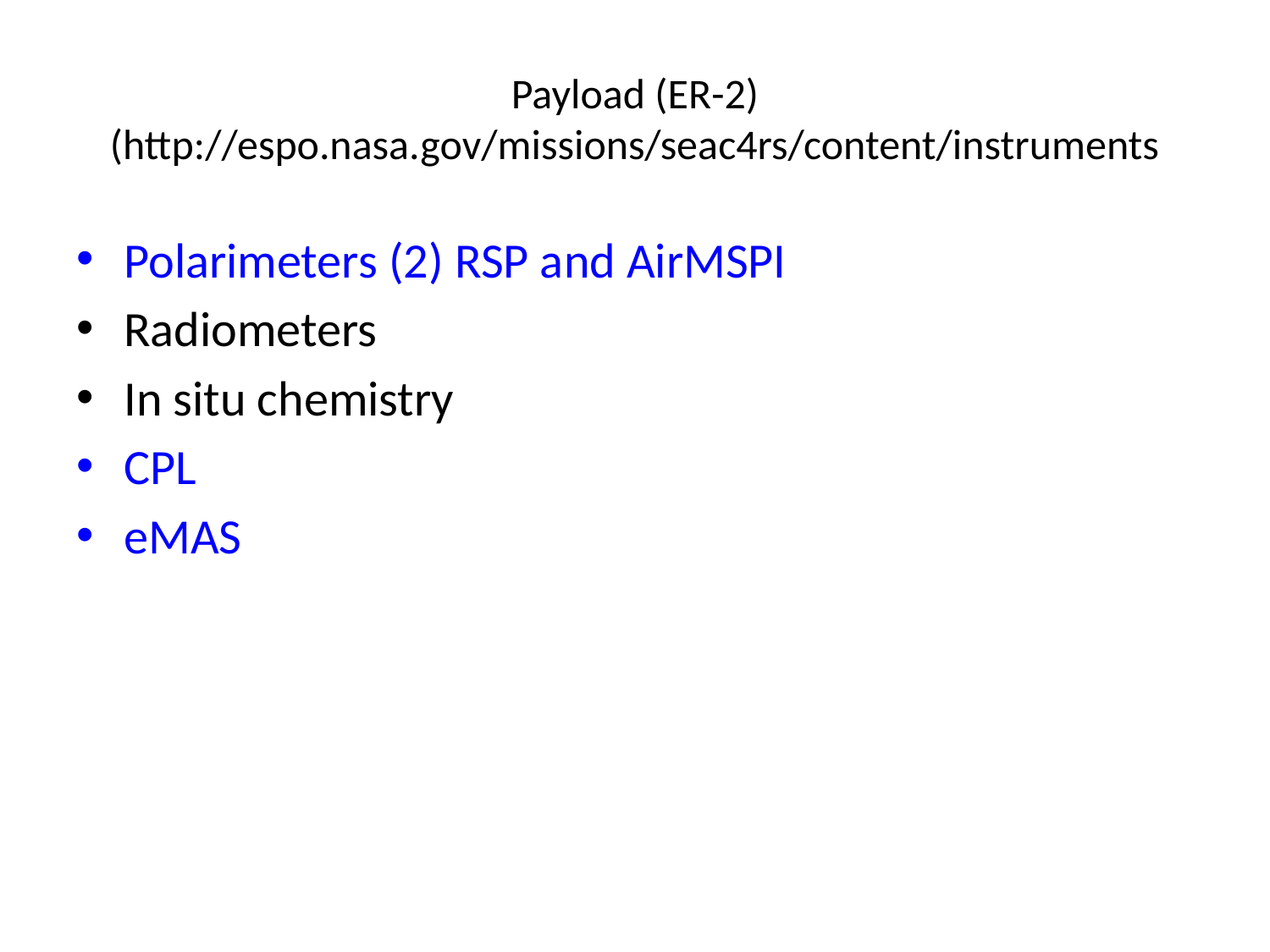

# Payload (ER-2) (http://espo.nasa.gov/missions/seac4rs/content/instruments
Polarimeters (2) RSP and AirMSPI
Radiometers
In situ chemistry
CPL
eMAS